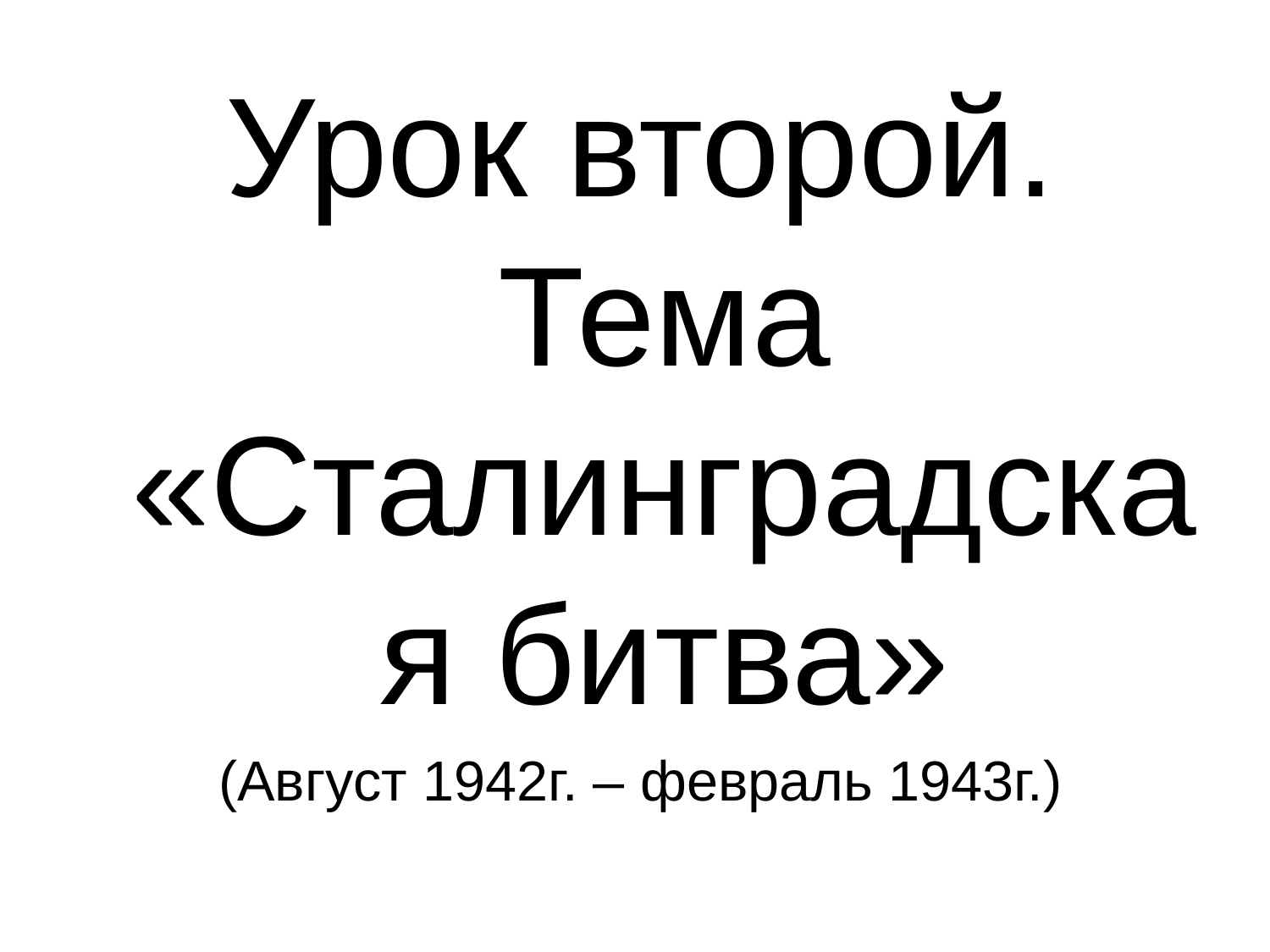

#
Урок второй. Тема «Сталинградская битва»
(Август 1942г. – февраль 1943г.)